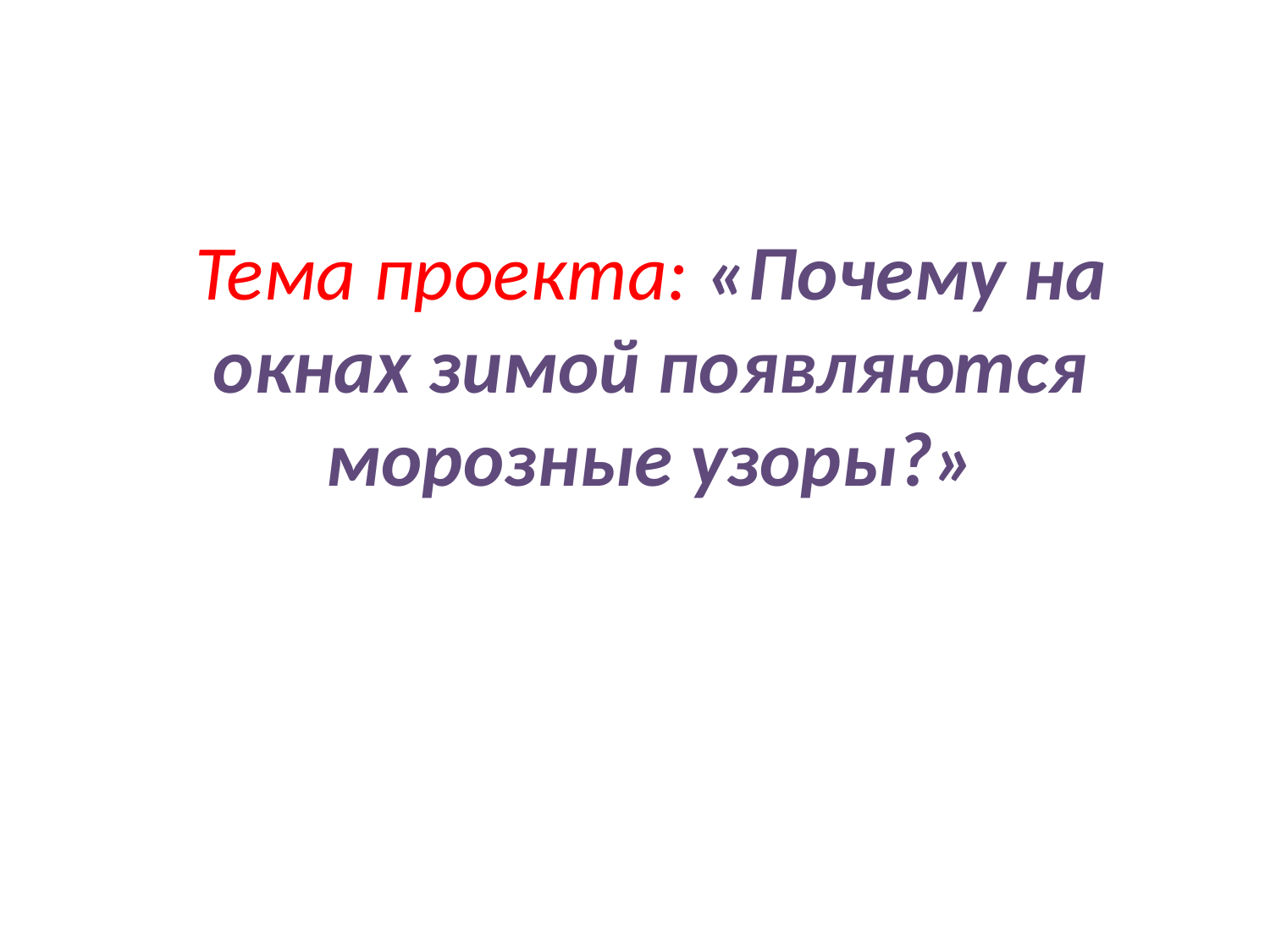

# Тема проекта: «Почему на окнах зимой появляются морозные узоры?»